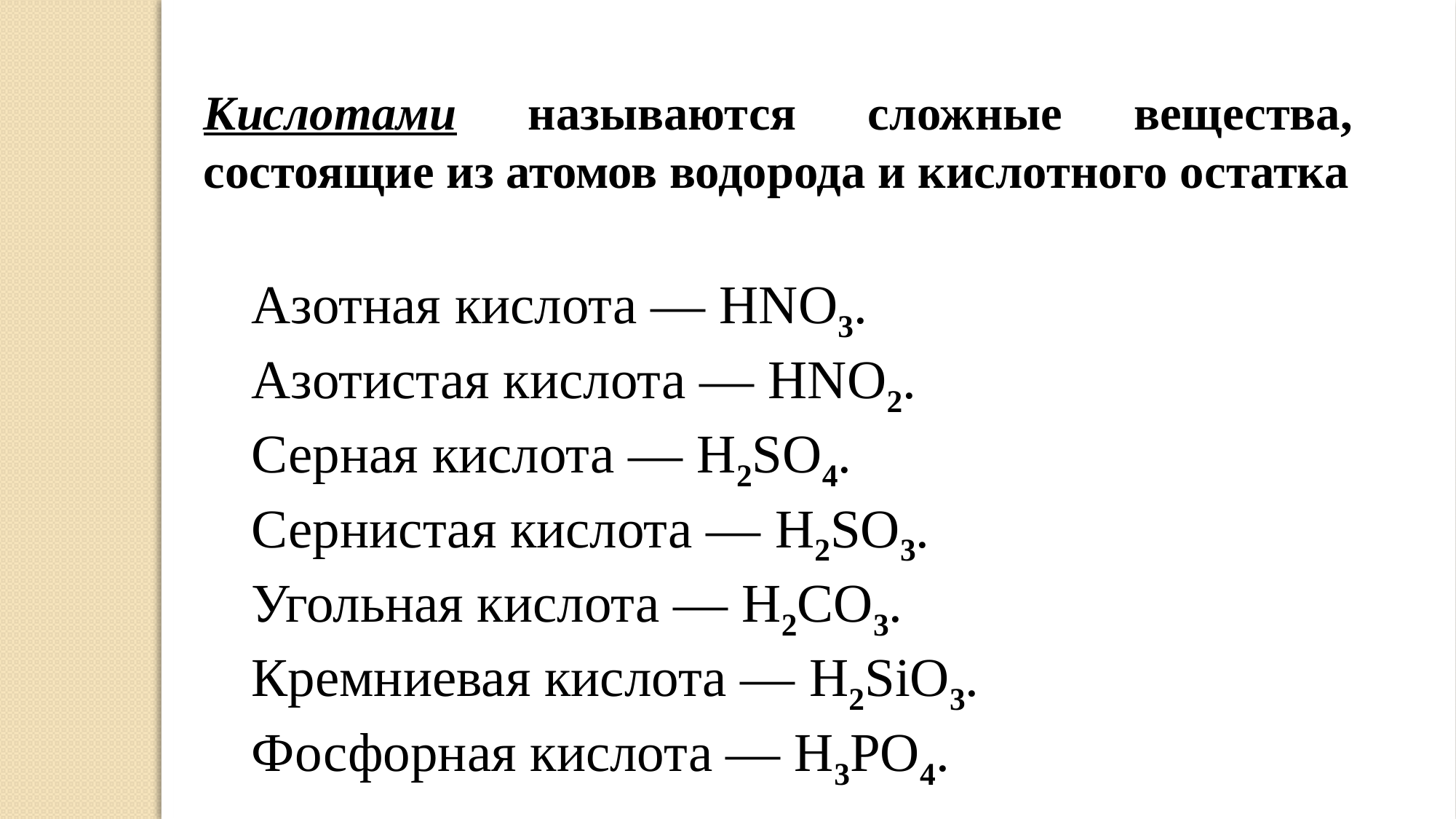

Кислотами называются сложные вещества, состоящие из атомов водорода и кислотного остатка
Азотная кислота — HNO3.
Азотистая кислота — HNO2.
Серная кислота — H2SO4.
Сернистая кислота — H2SO3.
Угольная кислота — Н2СO3.
Кремниевая кислота — H2SiO3.
Фосфорная кислота — Н3РO4.